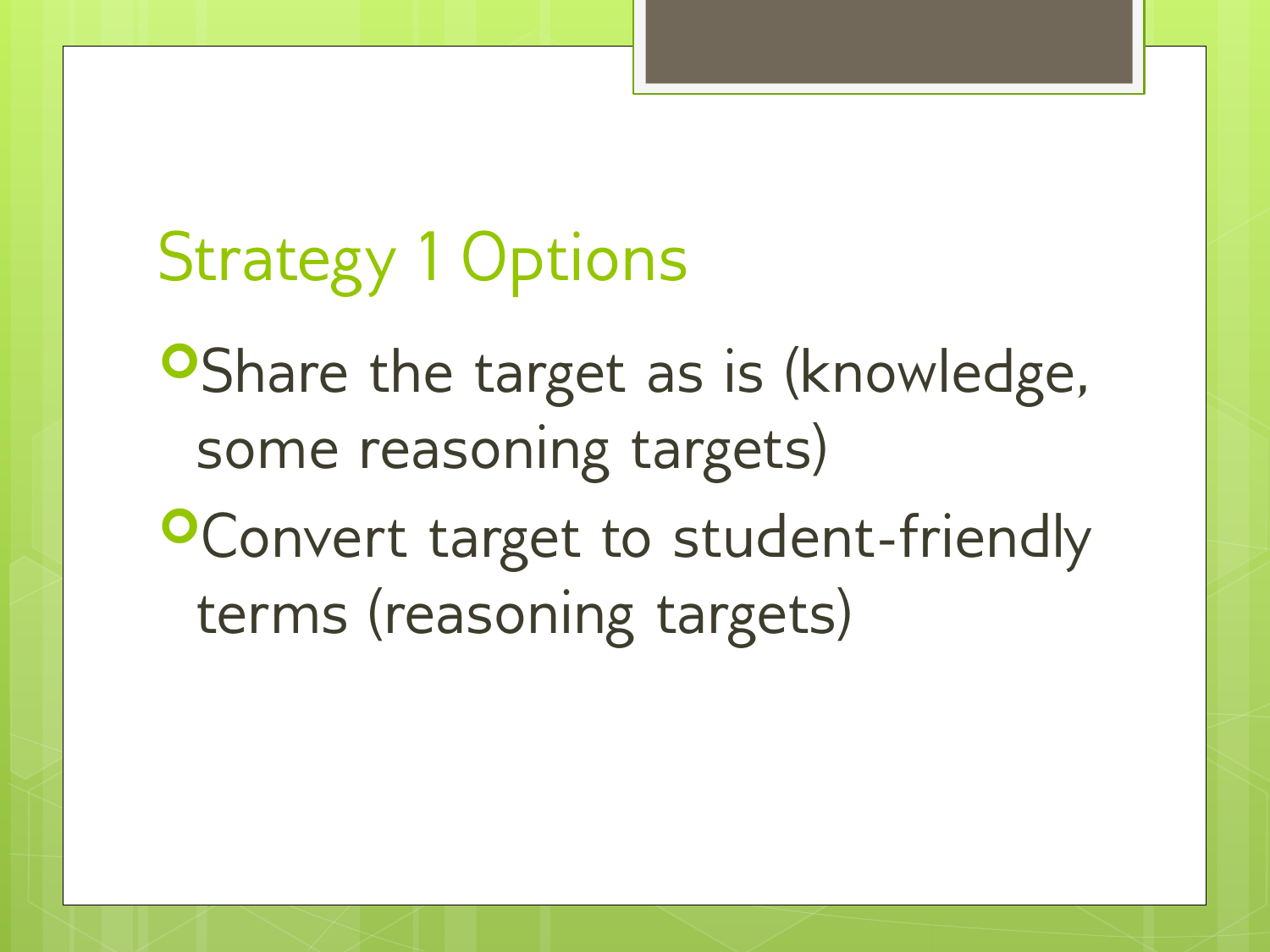

# Strategy 1 Options
Share the target as is (knowledge, some reasoning targets)
Convert target to student-friendly terms (reasoning targets)